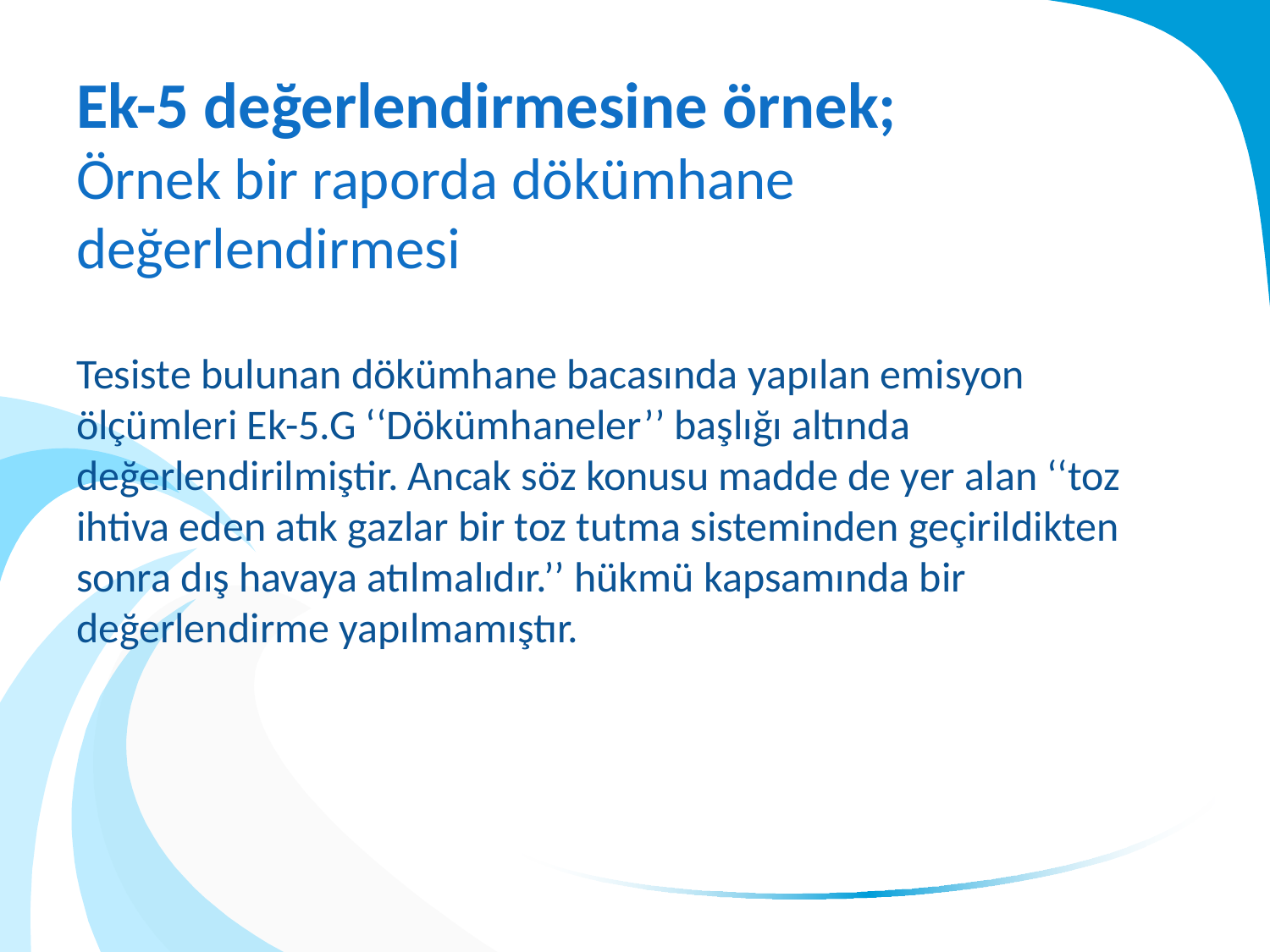

# Ek-5 değerlendirmesine örnek; Örnek bir raporda dökümhane değerlendirmesi

Tesiste bulunan dökümhane bacasında yapılan emisyon ölçümleri Ek-5.G ‘‘Dökümhaneler’’ başlığı altında değerlendirilmiştir. Ancak söz konusu madde de yer alan ‘‘toz ihtiva eden atık gazlar bir toz tutma sisteminden geçirildikten sonra dış havaya atılmalıdır.’’ hükmü kapsamında bir değerlendirme yapılmamıştır.